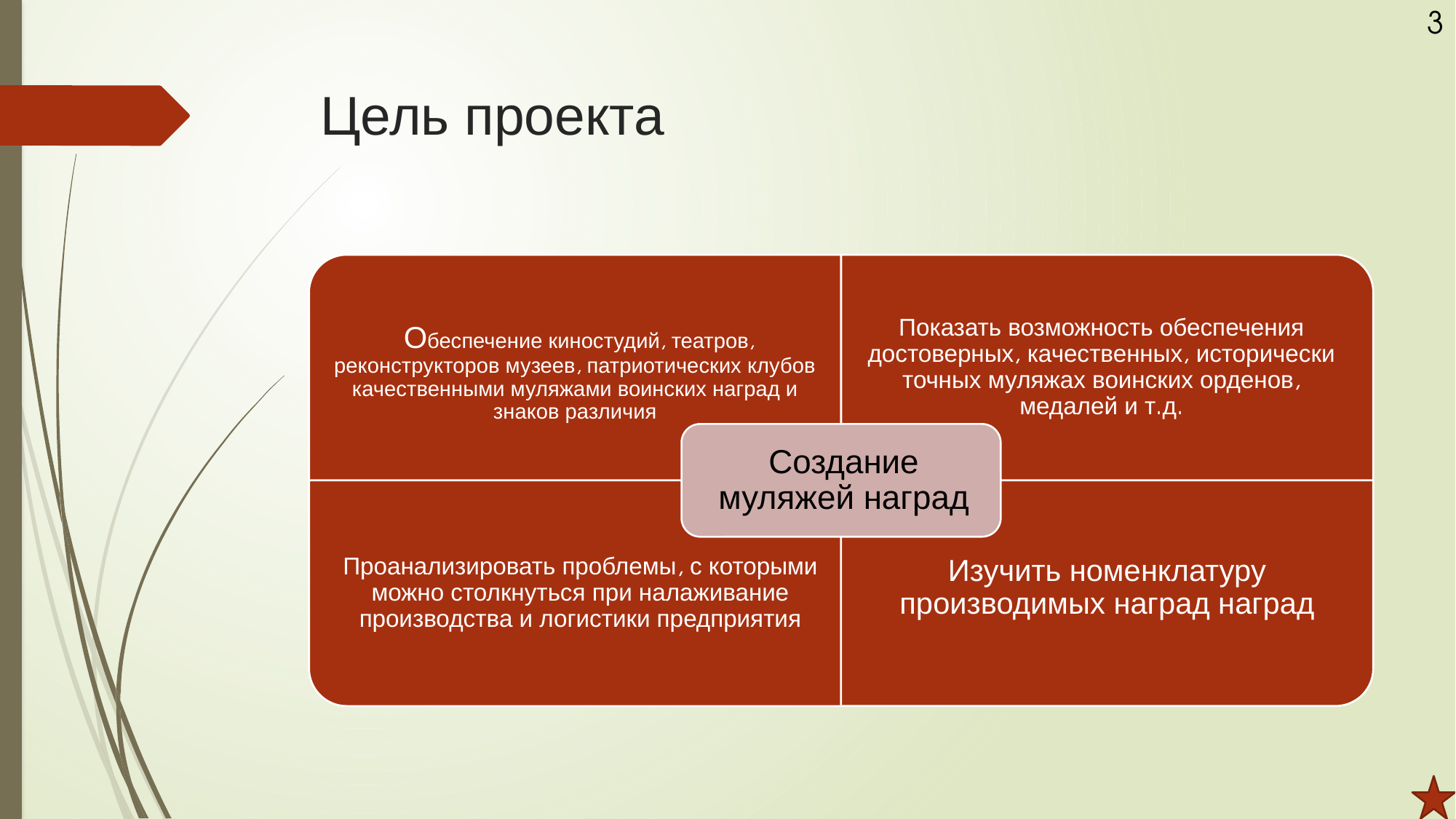

3
# Цель проекта
 Обеспечение киностудий, театров, реконструкторов музеев, патриотических клубов качественными муляжами воинских наград и знаков различия
Показать возможность обеспечения достоверных, качественных, исторически точных муляжах воинских орденов, медалей и т.д.
Проанализировать проблемы, с которыми можно столкнуться при налаживание производства и логистики предприятия
Изучить номенклатуру производимых наград наград
Создание муляжей наград